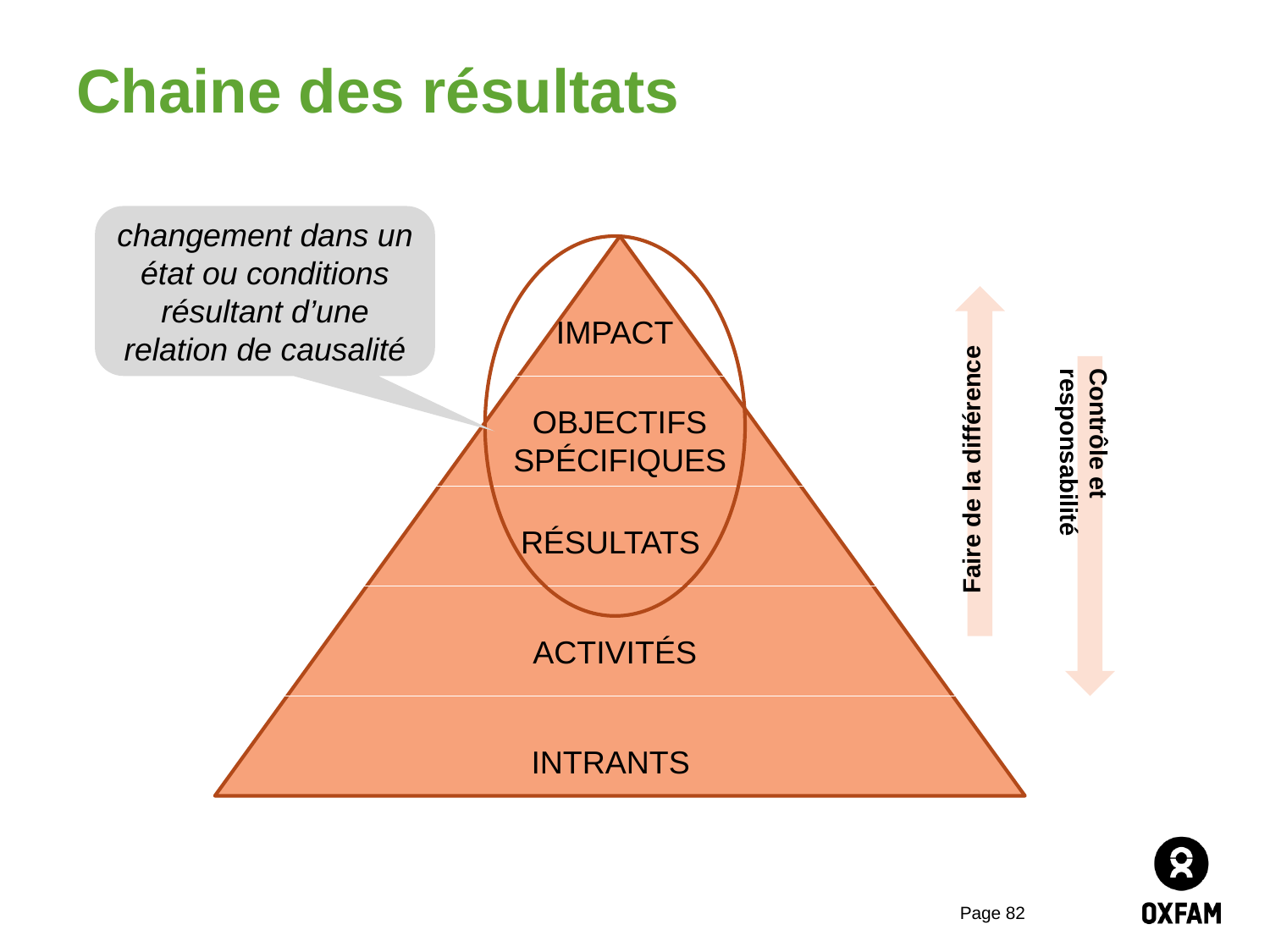

# Chaine des résultats
changement dans un état ou conditions résultant d’une relation de causalité

IMPACT
Faire de la différence

Contrôle et responsabilité
OBJECTIFS SPÉCIFIQUES
RÉSULTATS
ACTIVITÉS
INTRANTS